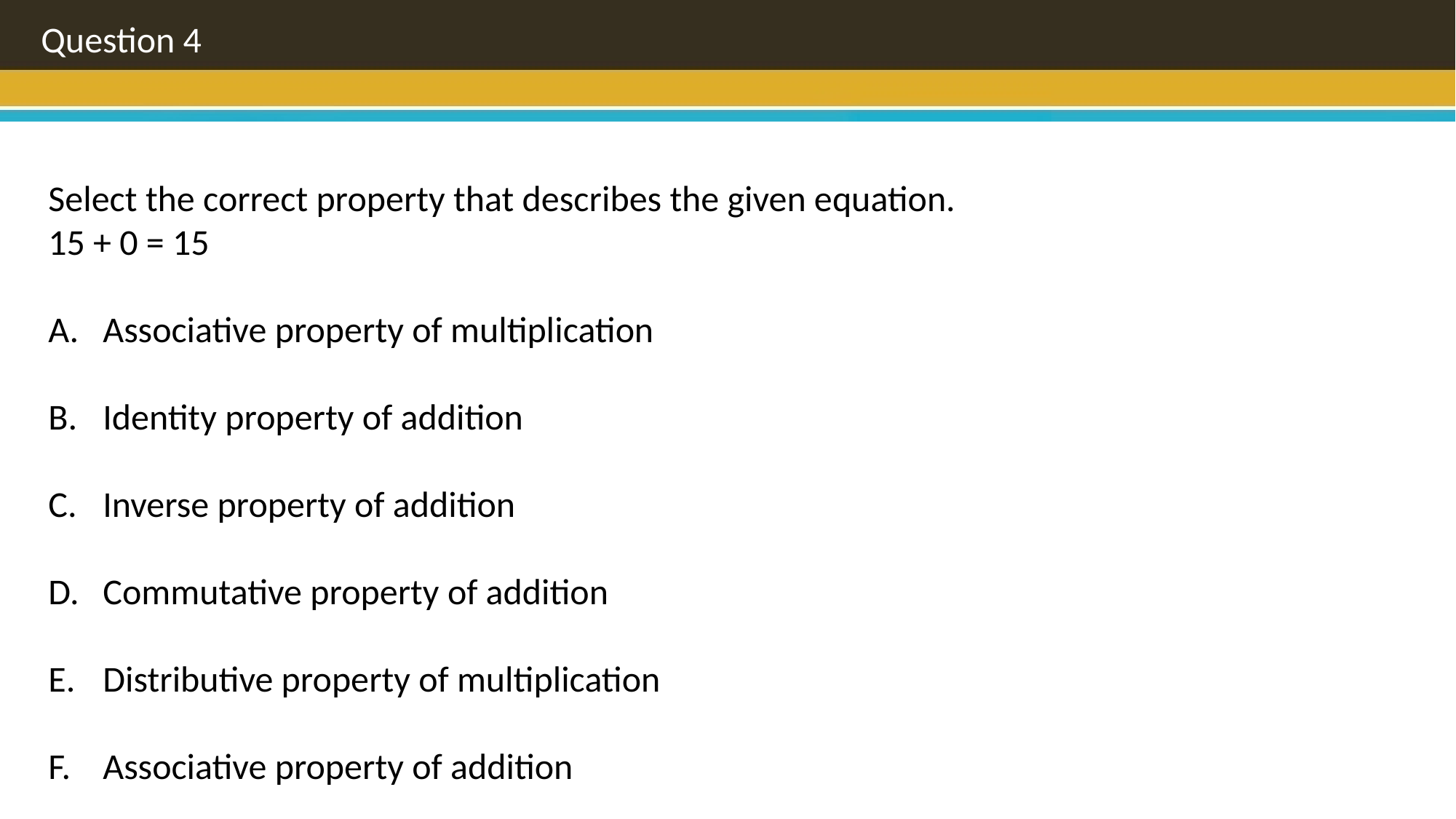

Question 4
Select the correct property that describes the given equation.
15 + 0 = 15

Associative property of multiplication

Identity property of addition

Inverse property of addition

Commutative property of addition

Distributive property of multiplication

Associative property of addition